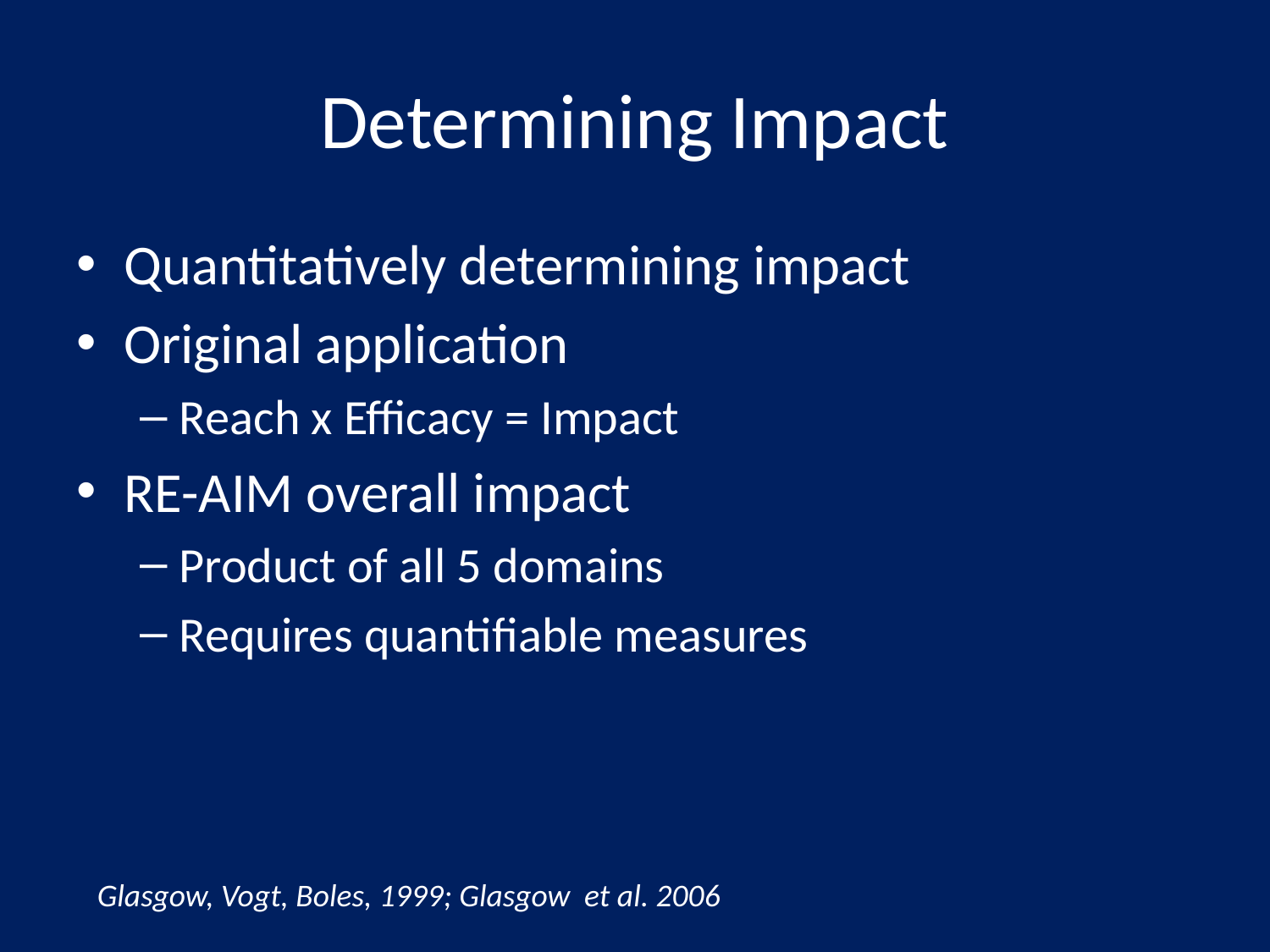

# Determining Impact
Quantitatively determining impact
Original application
Reach x Efficacy = Impact
RE-AIM overall impact
Product of all 5 domains
Requires quantifiable measures

Glasgow, Vogt, Boles, 1999; Glasgow  et al. 2006